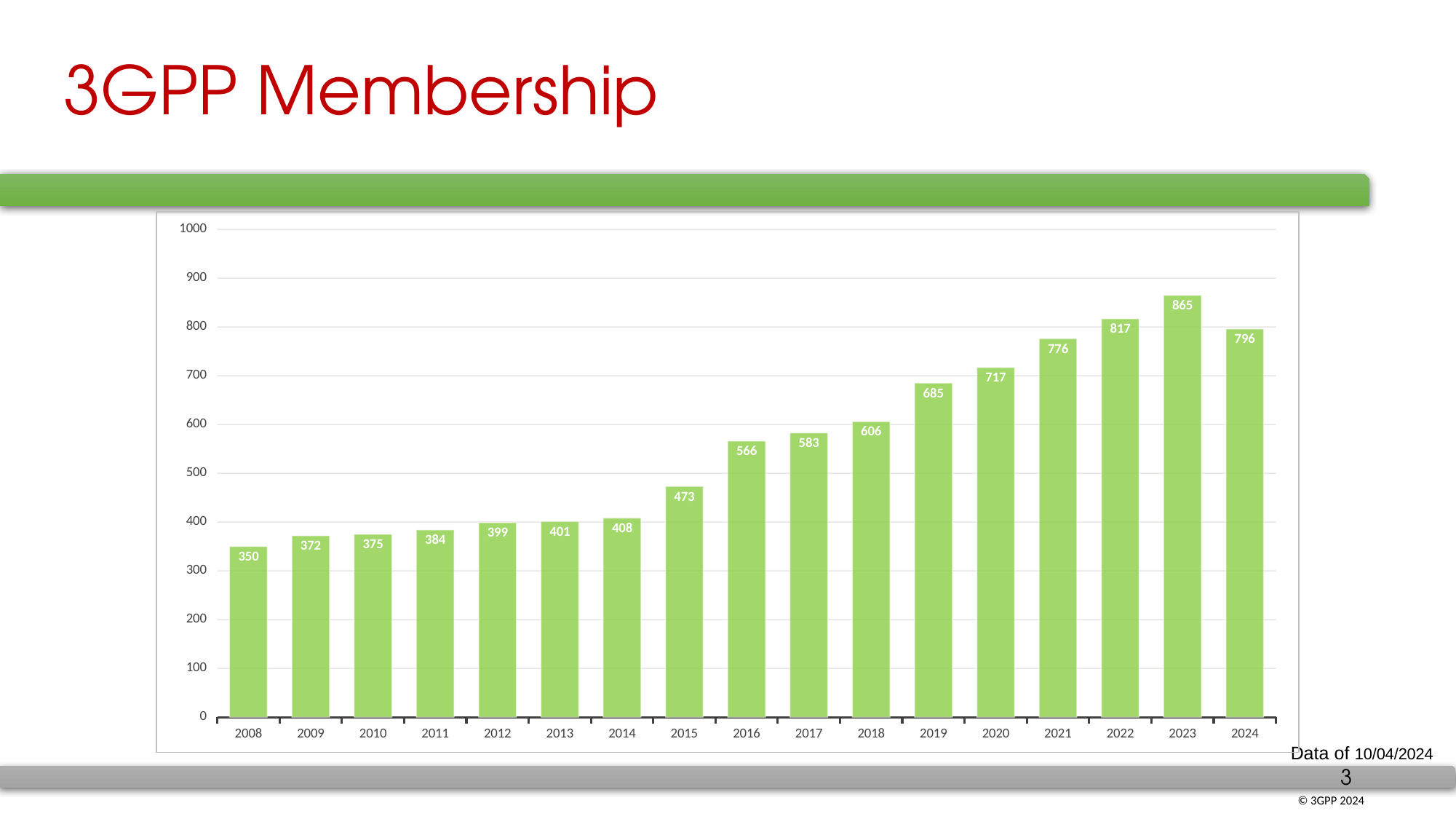

# 3GPP Membership

### Chart

| Category |  |
|---|---|
| 2008 | 350.0 |
| 2009 | 372.0 |
| 2010 | 375.0 |
| 2011 | 384.0 |
| 2012 | 399.0 |
| 2013 | 401.0 |
| 2014 | 408.0 |
| 2015 | 473.0 |
| 2016 | 566.0 |
| 2017 | 583.0 |
| 2018 | 606.0 |
| 2019 | 685.0 |
| 2020 | 717.0 |
| 2021 | 776.0 |
| 2022 | 817.0 |
| 2023 | 865.0 |
| 2024 | 796.0 |
Data of 10/04/2024